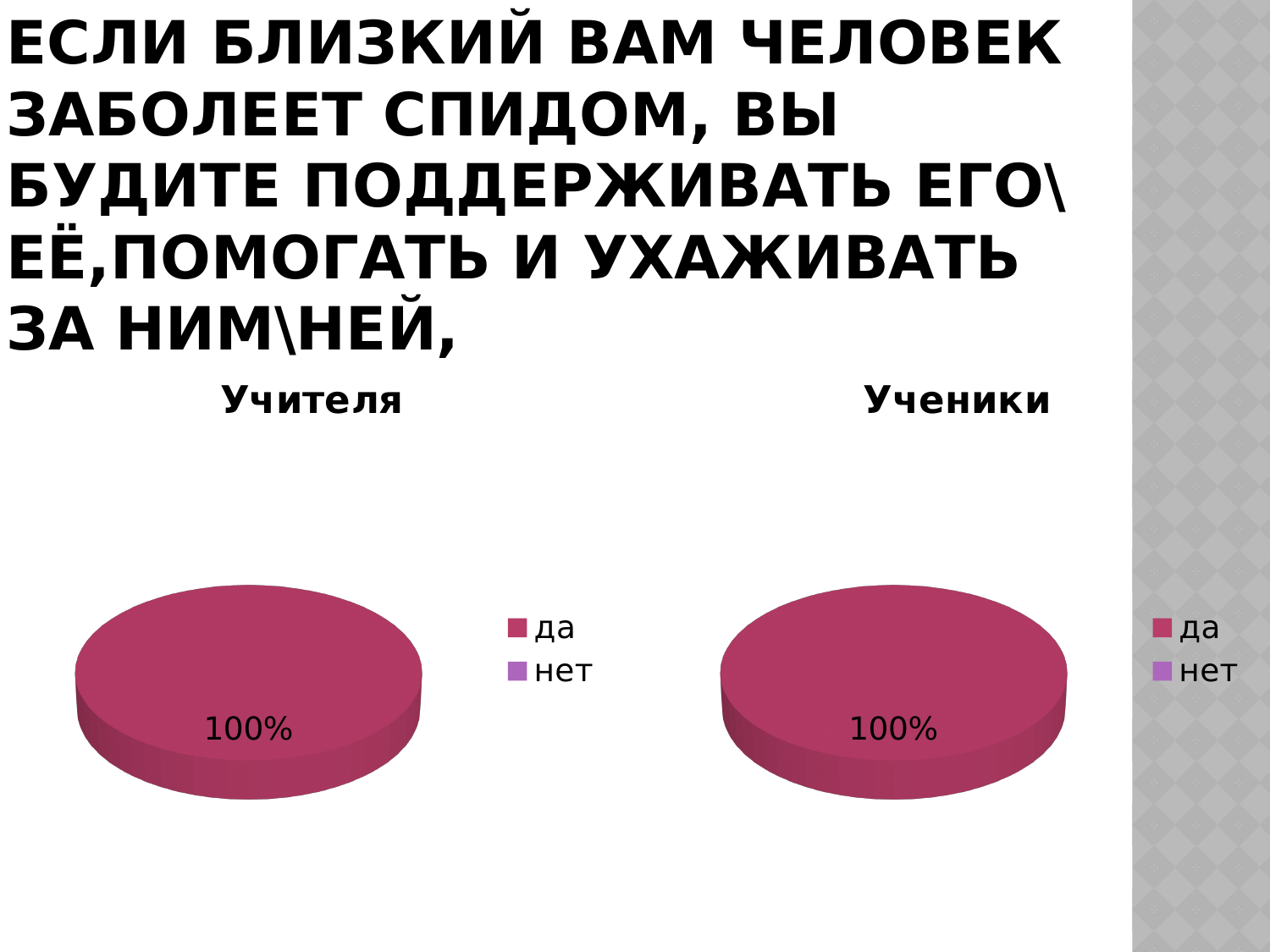

# Если близкий вам человек заболеет спидом, вы будите поддерживать его\её,помогать и ухаживать за ним\ней,

[unsupported chart]

[unsupported chart]